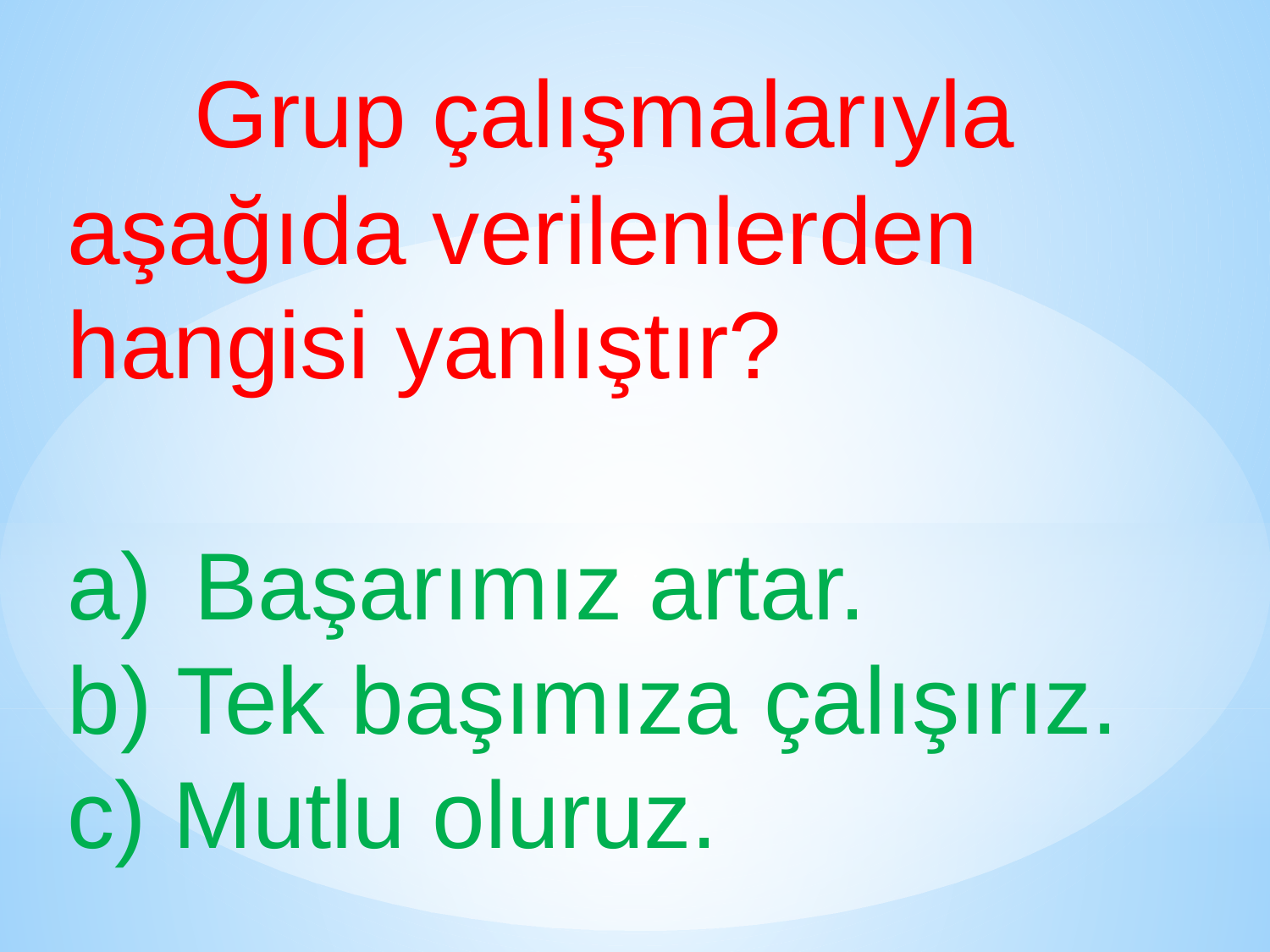

Grup çalışmalarıyla aşağıda verilenlerden hangisi yanlıştır?

Başarımız artar.
b) Tek başımıza çalışırız.
c) Mutlu oluruz.